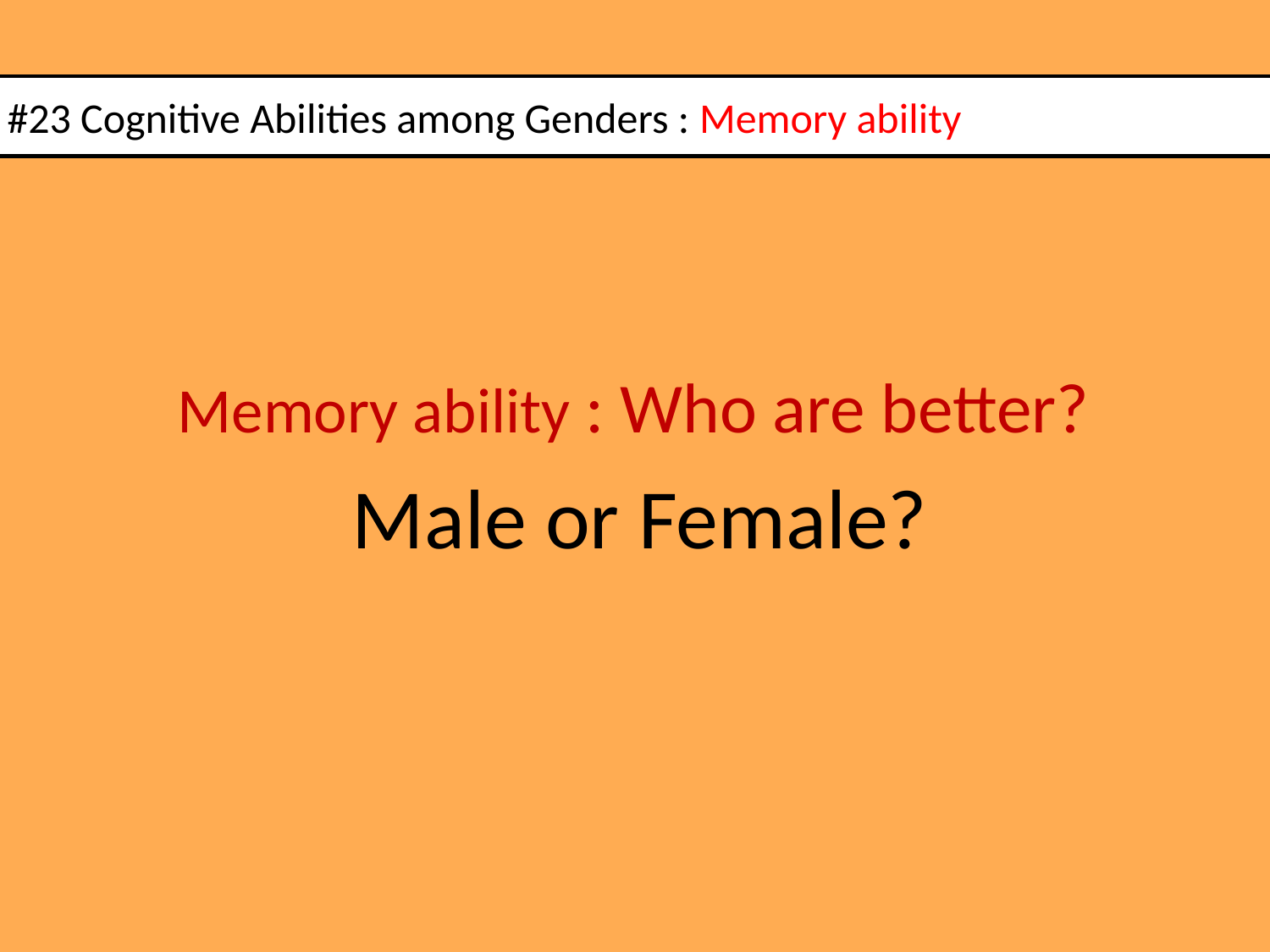

# #23 Cognitive Abilities among Genders : Memory ability
Memory ability : Who are better?
Male or Female?